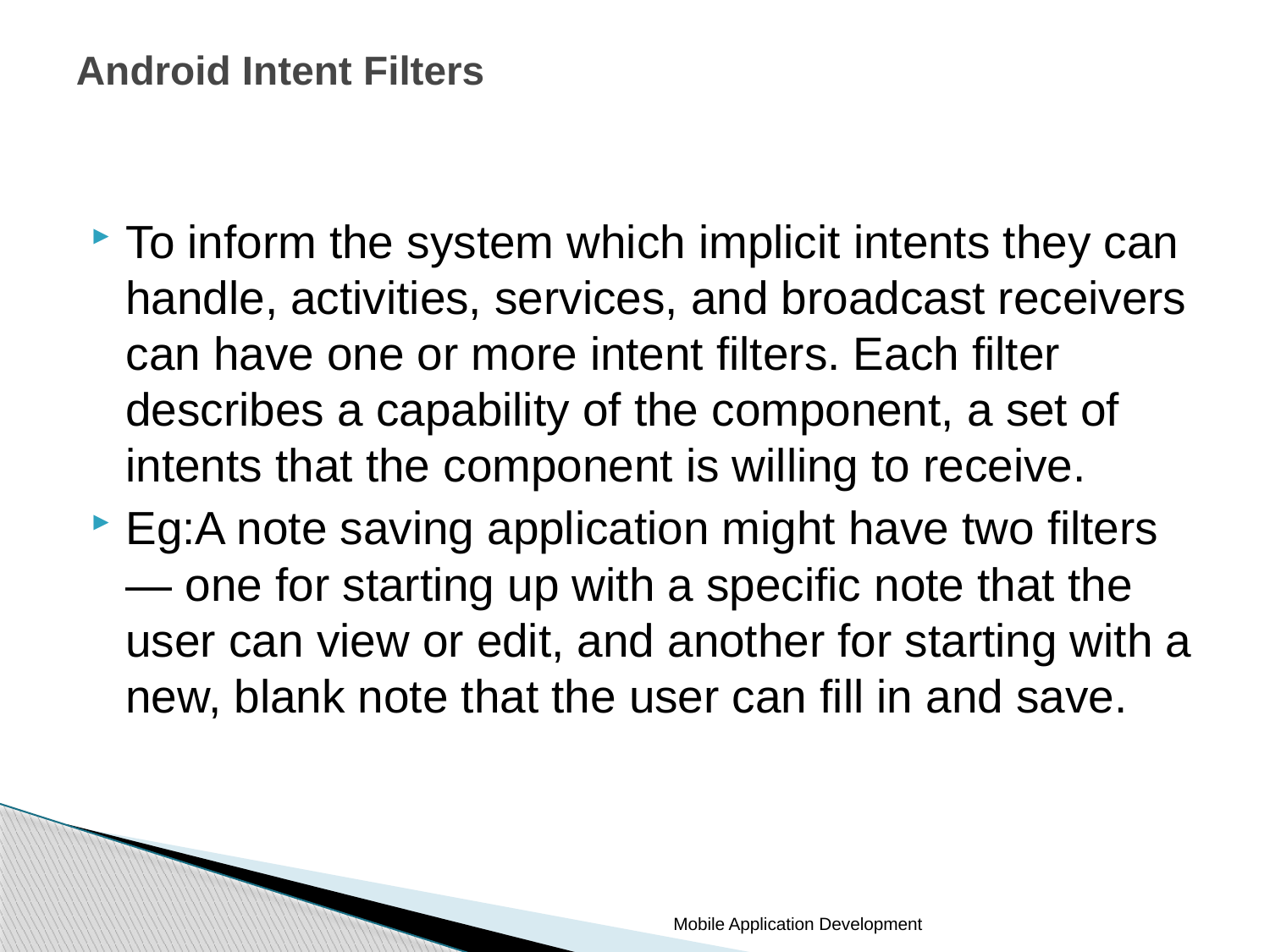

# Android Intent Filters
To inform the system which implicit intents they can handle, activities, services, and broadcast receivers can have one or more intent filters. Each filter describes a capability of the component, a set of intents that the component is willing to receive.
Eg:A note saving application might have two filters — one for starting up with a specific note that the user can view or edit, and another for starting with a new, blank note that the user can fill in and save.
Mobile Application Development